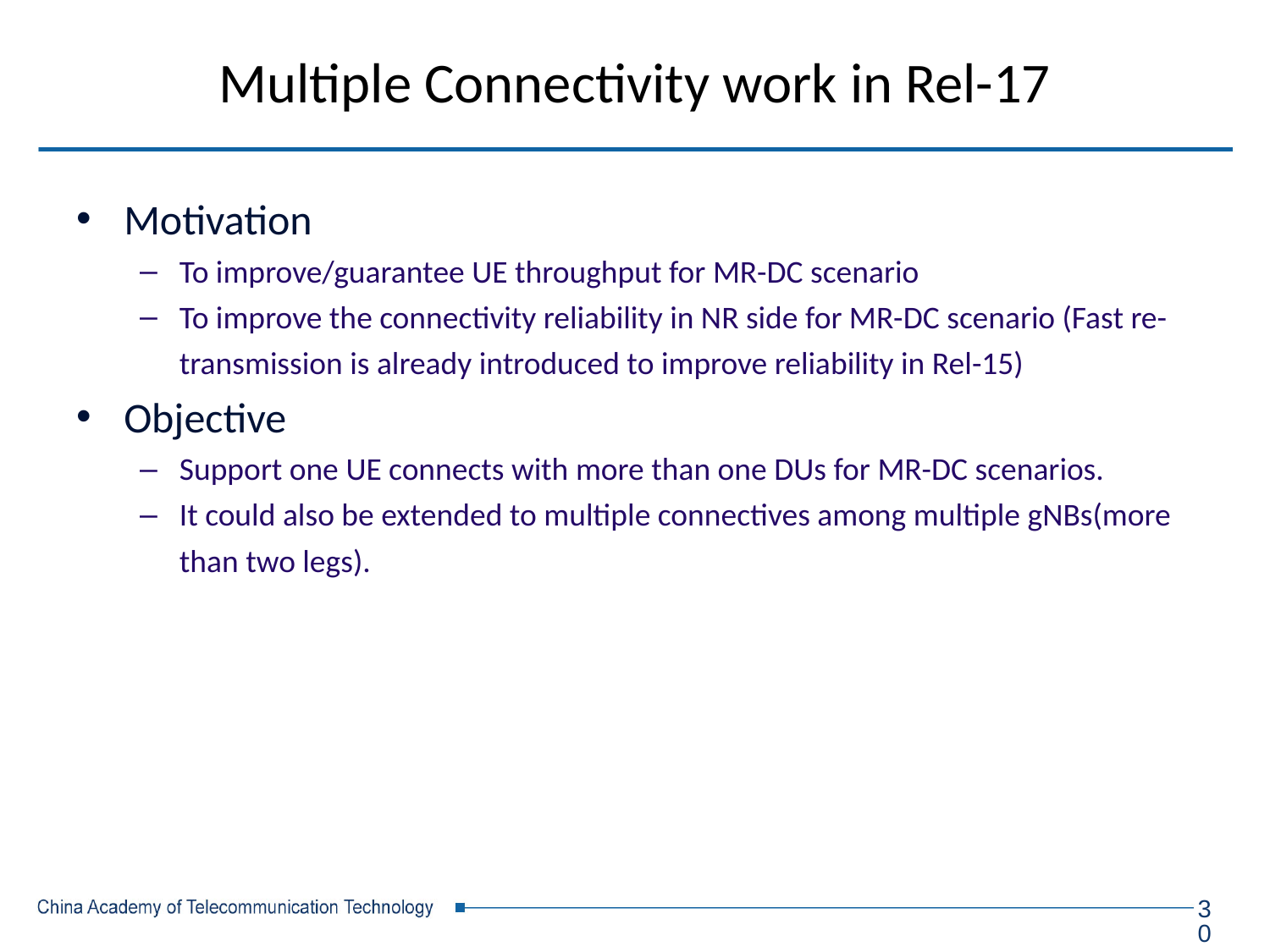

# Multiple Connectivity work in Rel-17
Motivation
To improve/guarantee UE throughput for MR-DC scenario
To improve the connectivity reliability in NR side for MR-DC scenario (Fast re-transmission is already introduced to improve reliability in Rel-15)
Objective
Support one UE connects with more than one DUs for MR-DC scenarios.
It could also be extended to multiple connectives among multiple gNBs(more than two legs).

30